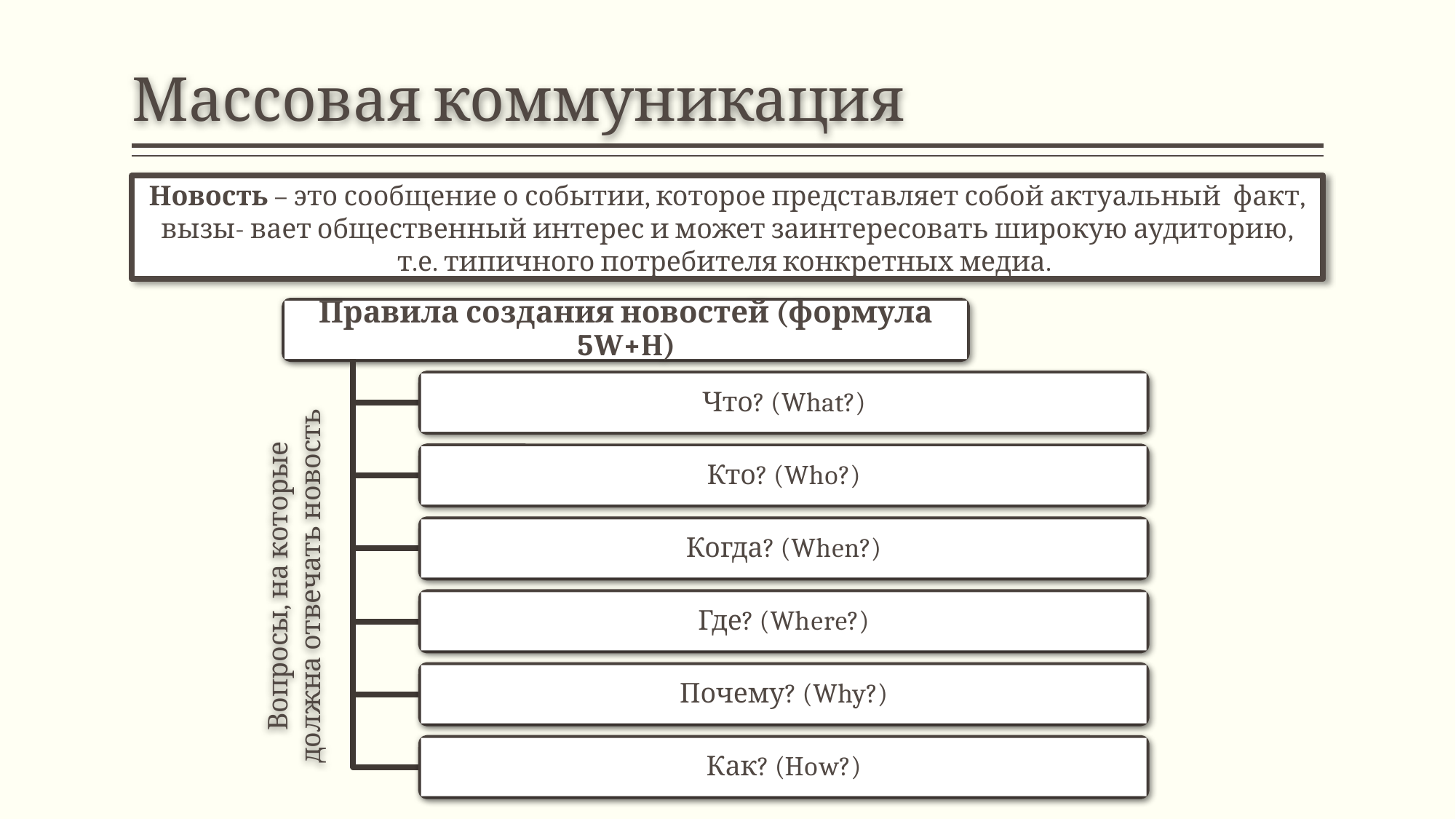

# Массовая коммуникация
Новость – это сообщение о событии, которое представляет собой актуальный  факт, вызы- вает общественный интерес и может заинтересовать широкую аудиторию, т.е. типичного потребителя конкретных медиа.

Правила создания новостей (формула 5W+H)

Что? (What?)

Кто? (Who?)

Когда? (When?)

Где? (Where?)

Почему? (Why?)

Как? (How?)
Вопросы, на которые должна отвечать новость